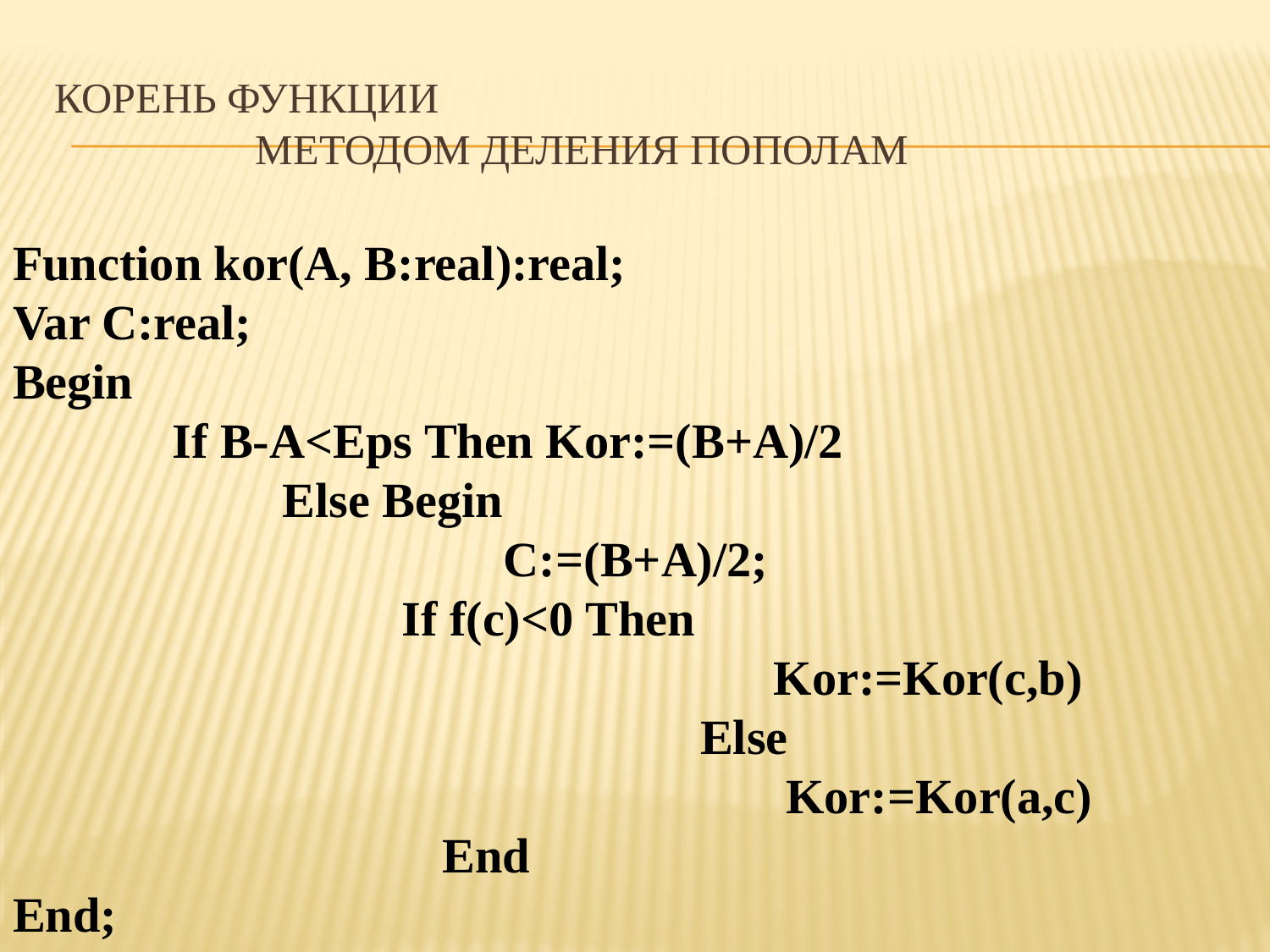

# Корень функции методом деления пополам
Function kor(A, B:real):real;
Var C:real;
Begin
             If B-A<Eps Then Kor:=(B+A)/2
                      Else Begin
                                        C:=(B+A)/2;
		           If f(c)<0 Then
                                                              Kor:=Kor(c,b)
                                                        Else
                                                               Kor:=Kor(a,c)
                                   End
End;